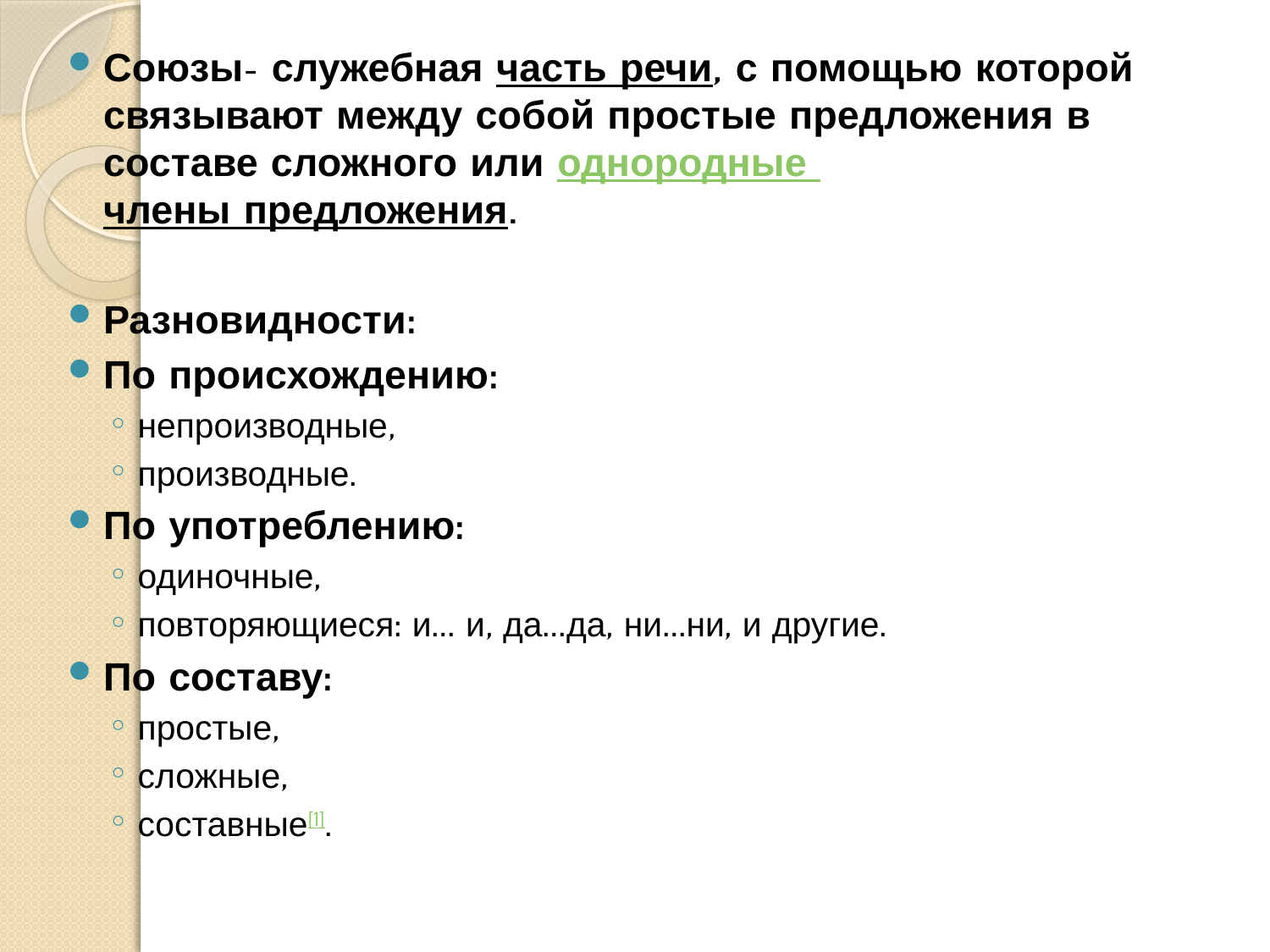

Союзы- служебная часть речи, с помощью которой связывают между собой простые предложения в составе сложного или однородные члены предложения.

Разновидности:
По происхождению:
непроизводные,
производные.
По употреблению:
одиночные,
повторяющиеся: и… и, да…да, ни…ни, и другие.
По составу:
простые,
сложные,
составные[1].